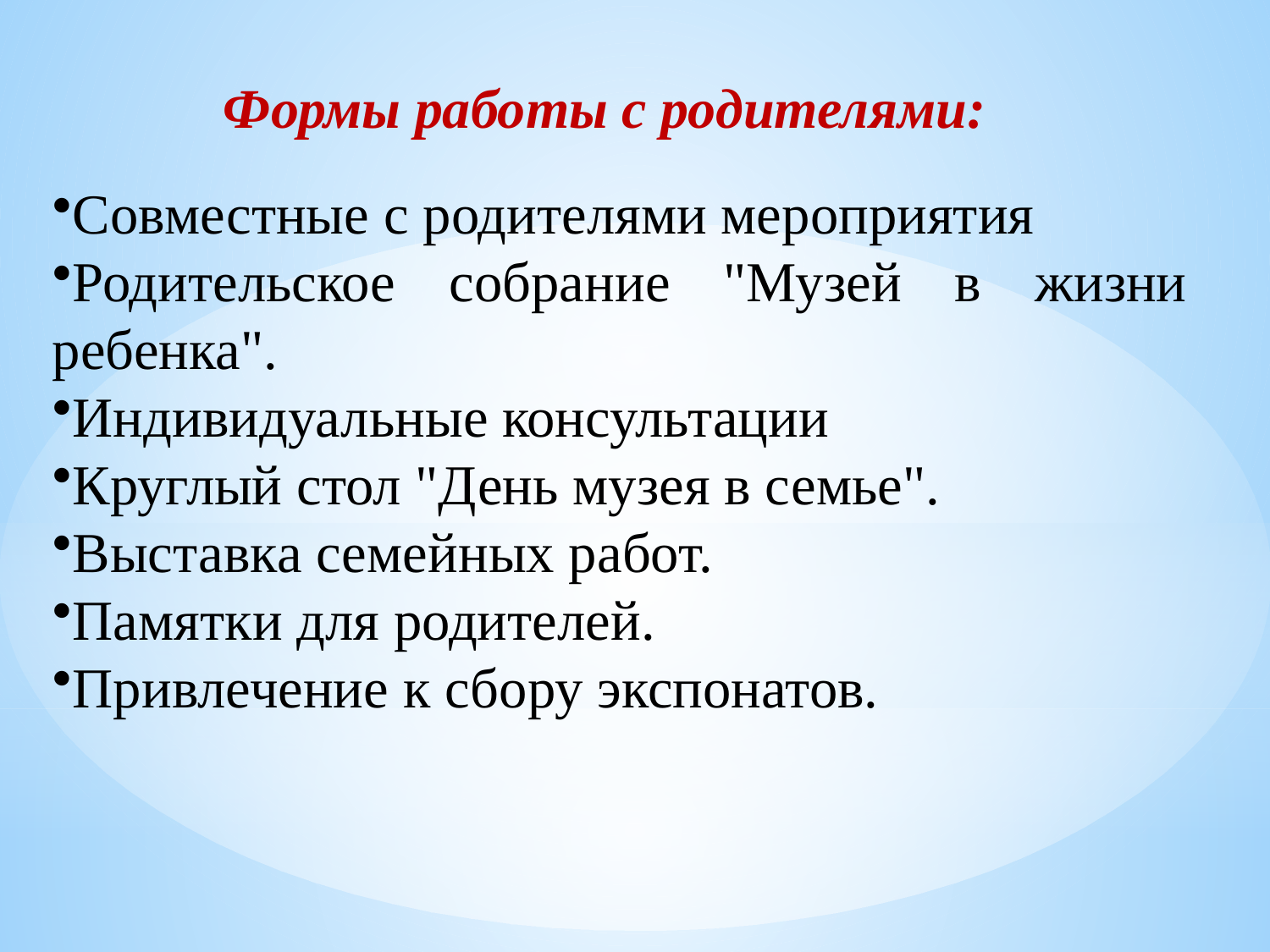

Формы работы с родителями:
Совместные с родителями мероприятия
Родительское собрание "Музей в жизни ребенка".
Индивидуальные консультации
Круглый стол "День музея в семье".
Выставка семейных работ.
Памятки для родителей.
Привлечение к сбору экспонатов.